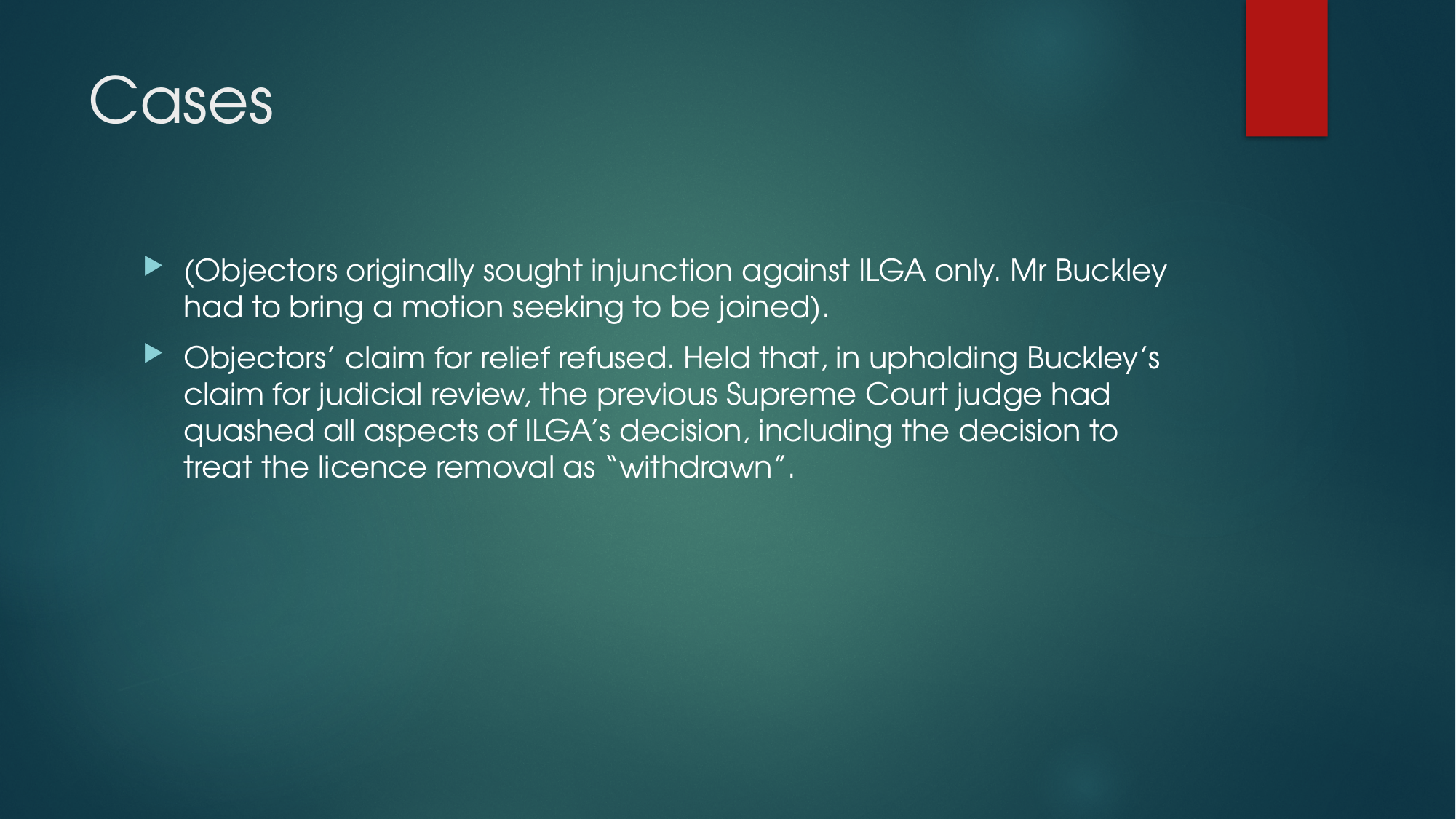

# Cases
(Objectors originally sought injunction against ILGA only. Mr Buckley had to bring a motion seeking to be joined).
Objectors’ claim for relief refused. Held that, in upholding Buckley’s claim for judicial review, the previous Supreme Court judge had quashed all aspects of ILGA’s decision, including the decision to treat the licence removal as “withdrawn”.